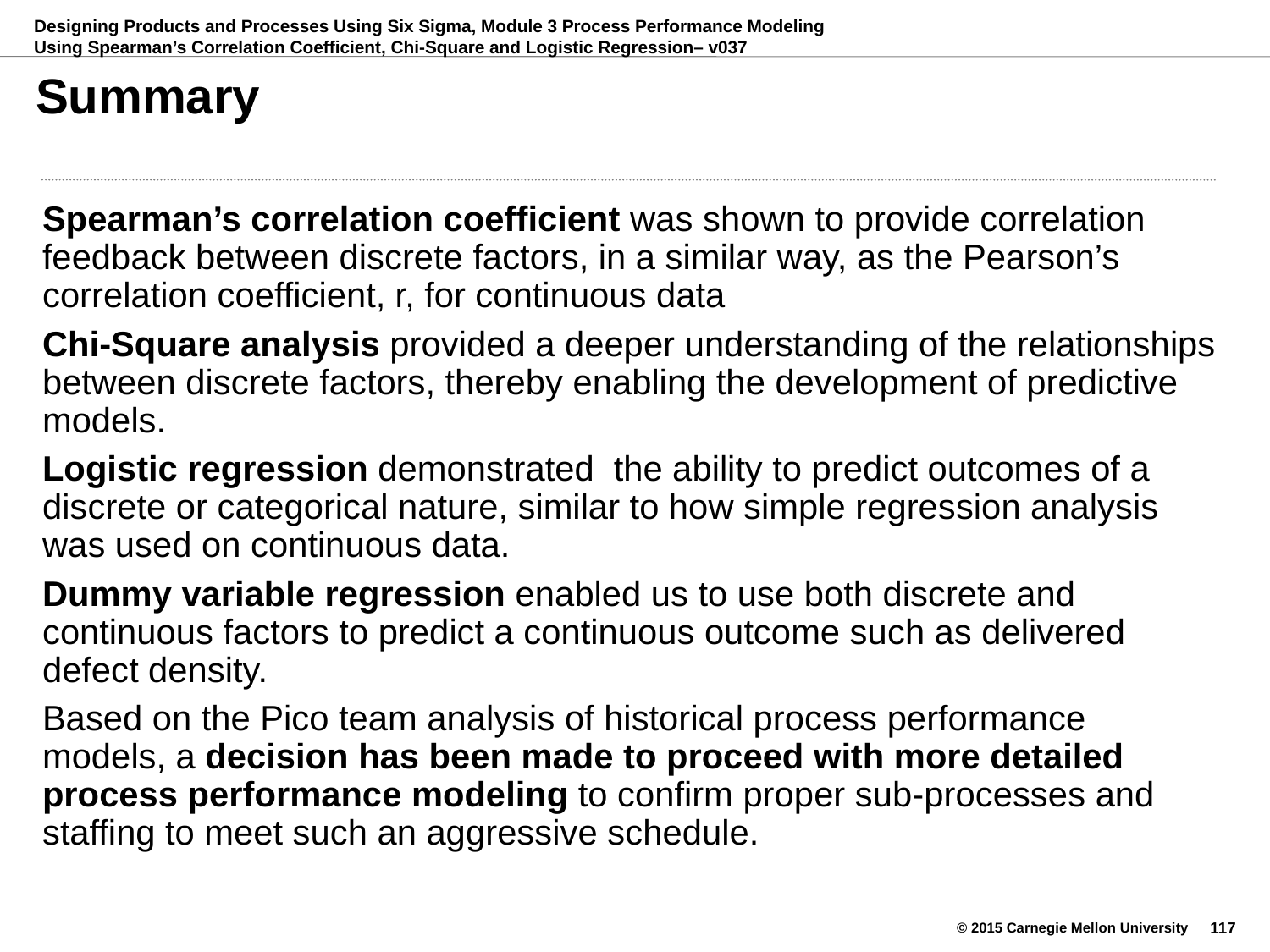

# Summary
Spearman’s correlation coefficient was shown to provide correlation feedback between discrete factors, in a similar way, as the Pearson’s correlation coefficient, r, for continuous data
Chi-Square analysis provided a deeper understanding of the relationships between discrete factors, thereby enabling the development of predictive models.
Logistic regression demonstrated  the ability to predict outcomes of a discrete or categorical nature, similar to how simple regression analysis was used on continuous data.
Dummy variable regression enabled us to use both discrete and continuous factors to predict a continuous outcome such as delivered defect density.
Based on the Pico team analysis of historical process performance models, a decision has been made to proceed with more detailed process performance modeling to confirm proper sub-processes and staffing to meet such an aggressive schedule.